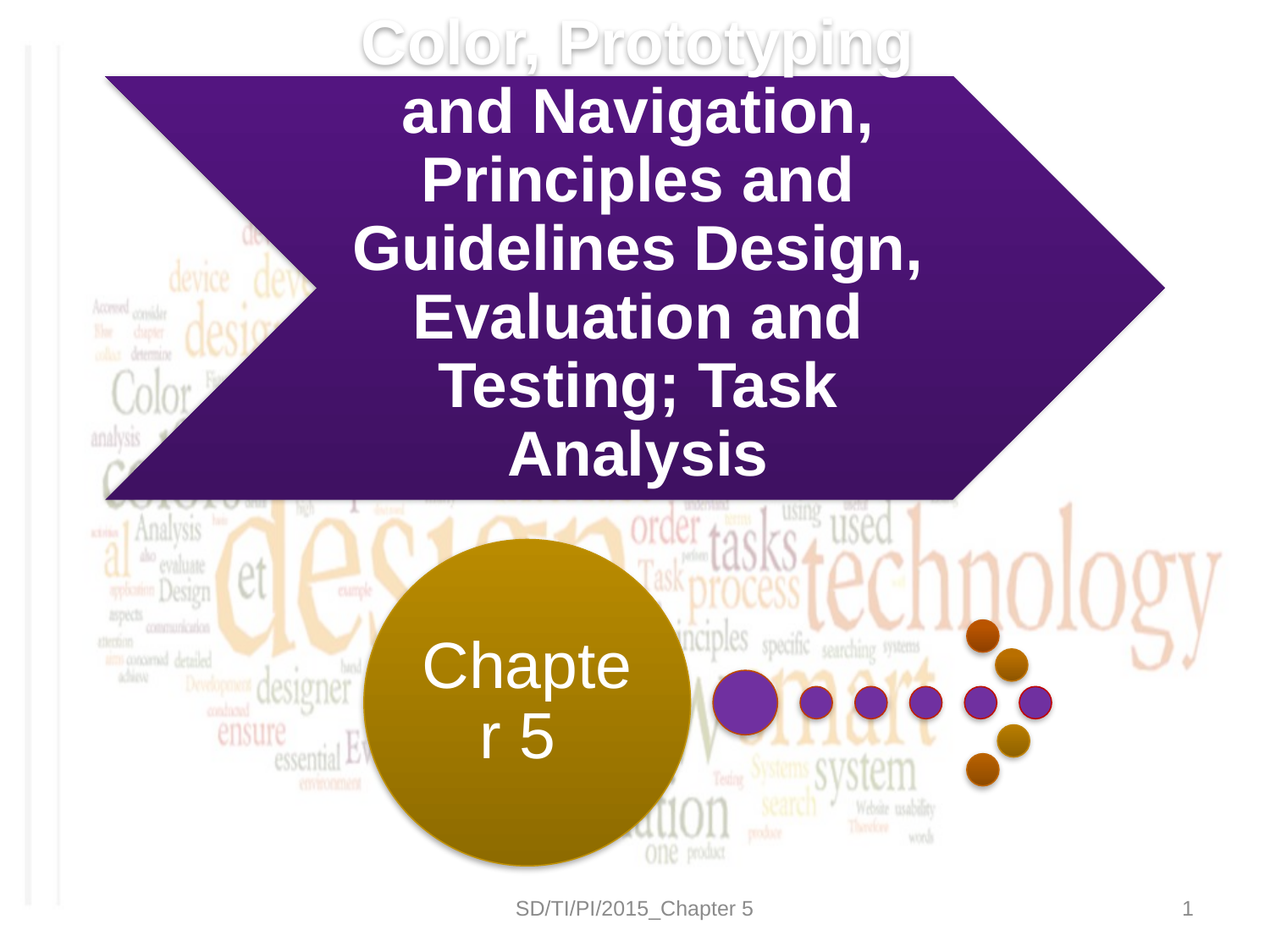

Color, Prototyping and Navigation, Principles and Guidelines Design, Evaluation and Testing; Task Analysis
Chapter 5
SD/TI/PI/2015_Chapter 5
1